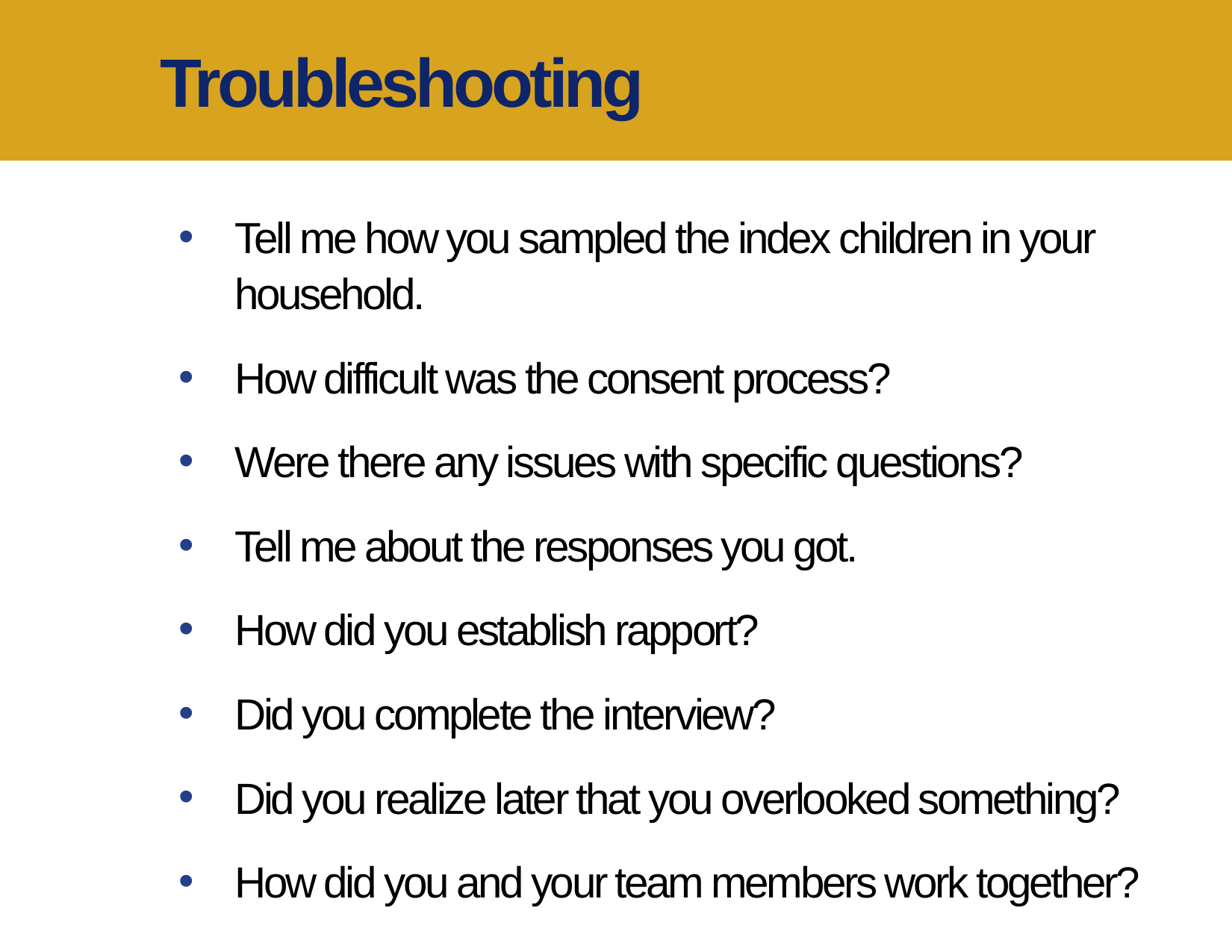

Troubleshooting
Tell me how you sampled the index children in your household.

How difficult was the consent process?

Were there any issues with specific questions?

Tell me about the responses you got.

How did you establish rapport?

Did you complete the interview?

Did you realize later that you overlooked something?

How did you and your team members work together?